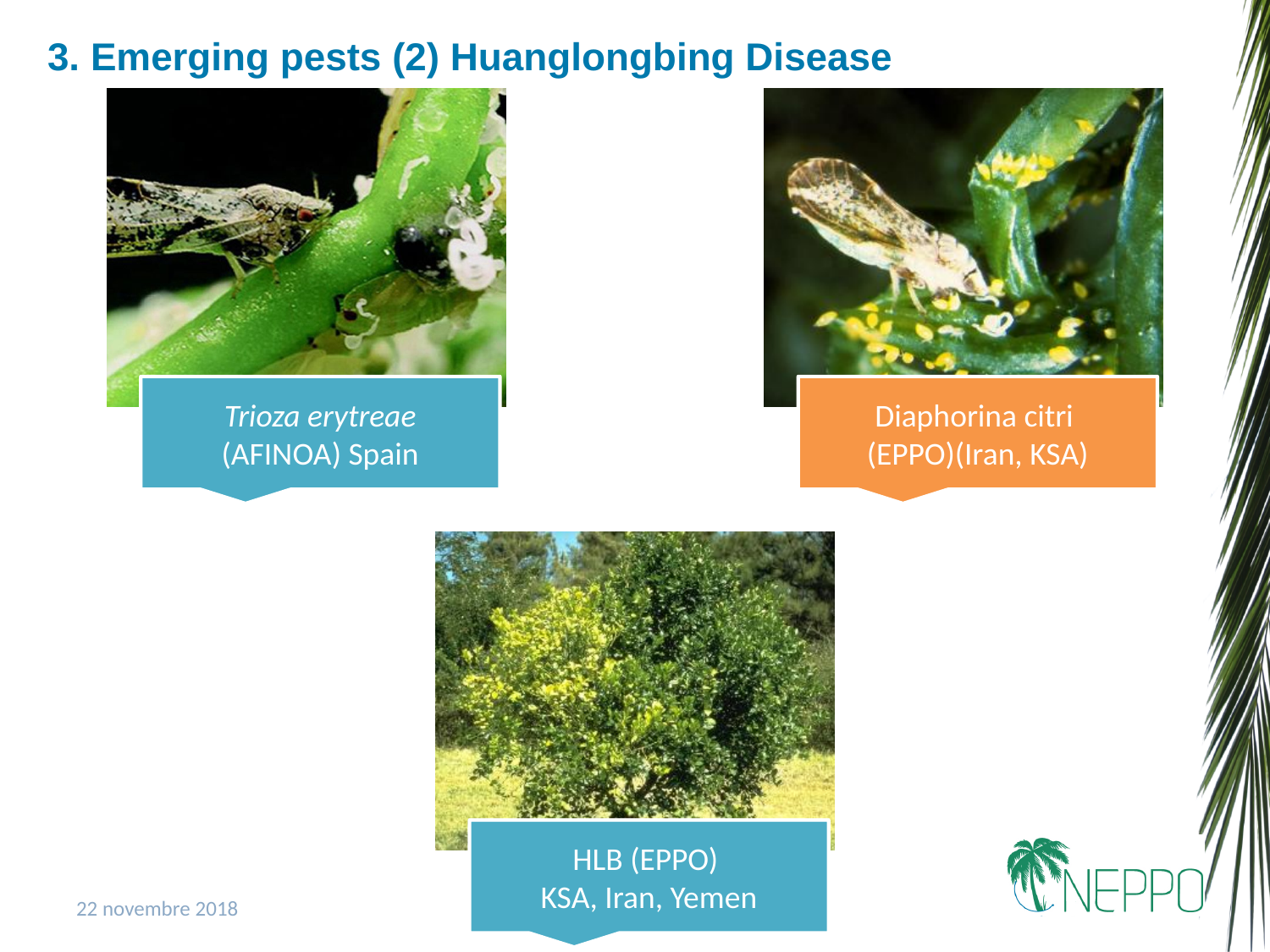

3. Emerging pests (2) Huanglongbing Disease
Trioza erytreae
(AFINOA) Spain
Diaphorina citri
(EPPO)(Iran, KSA)
HLB (EPPO)
KSA, Iran, Yemen
22 novembre 2018
7